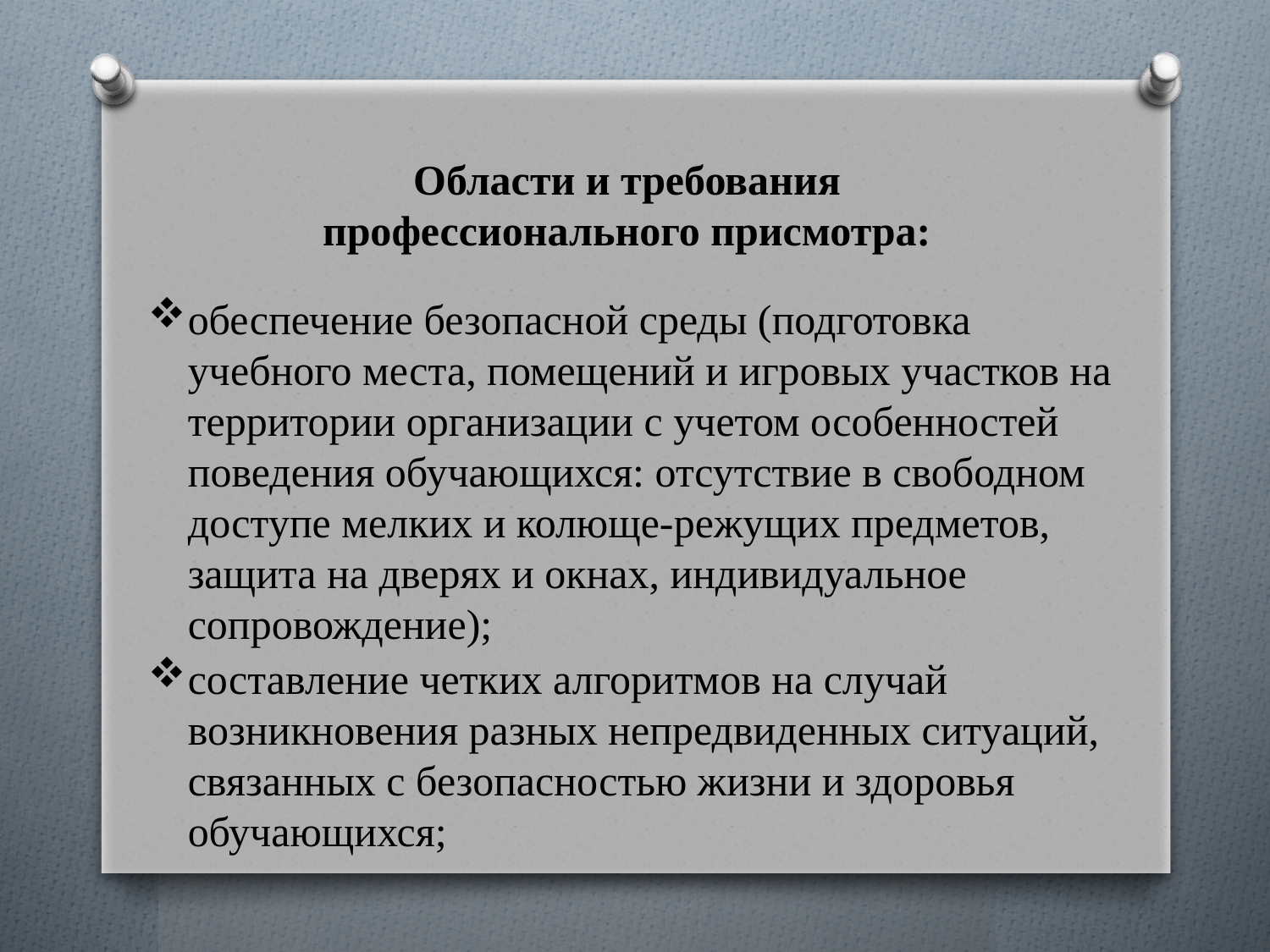

Области и требования профессионального присмотра:
обеспечение безопасной среды (подготовка учебного места, помещений и игровых участков на территории организации с учетом особенностей поведения обучающихся: отсутствие в свободном доступе мелких и колюще-режущих предметов, защита на дверях и окнах, индивидуальное сопровождение);
составление четких алгоритмов на случай возникновения разных непредвиденных ситуаций, связанных с безопасностью жизни и здоровья обучающихся;